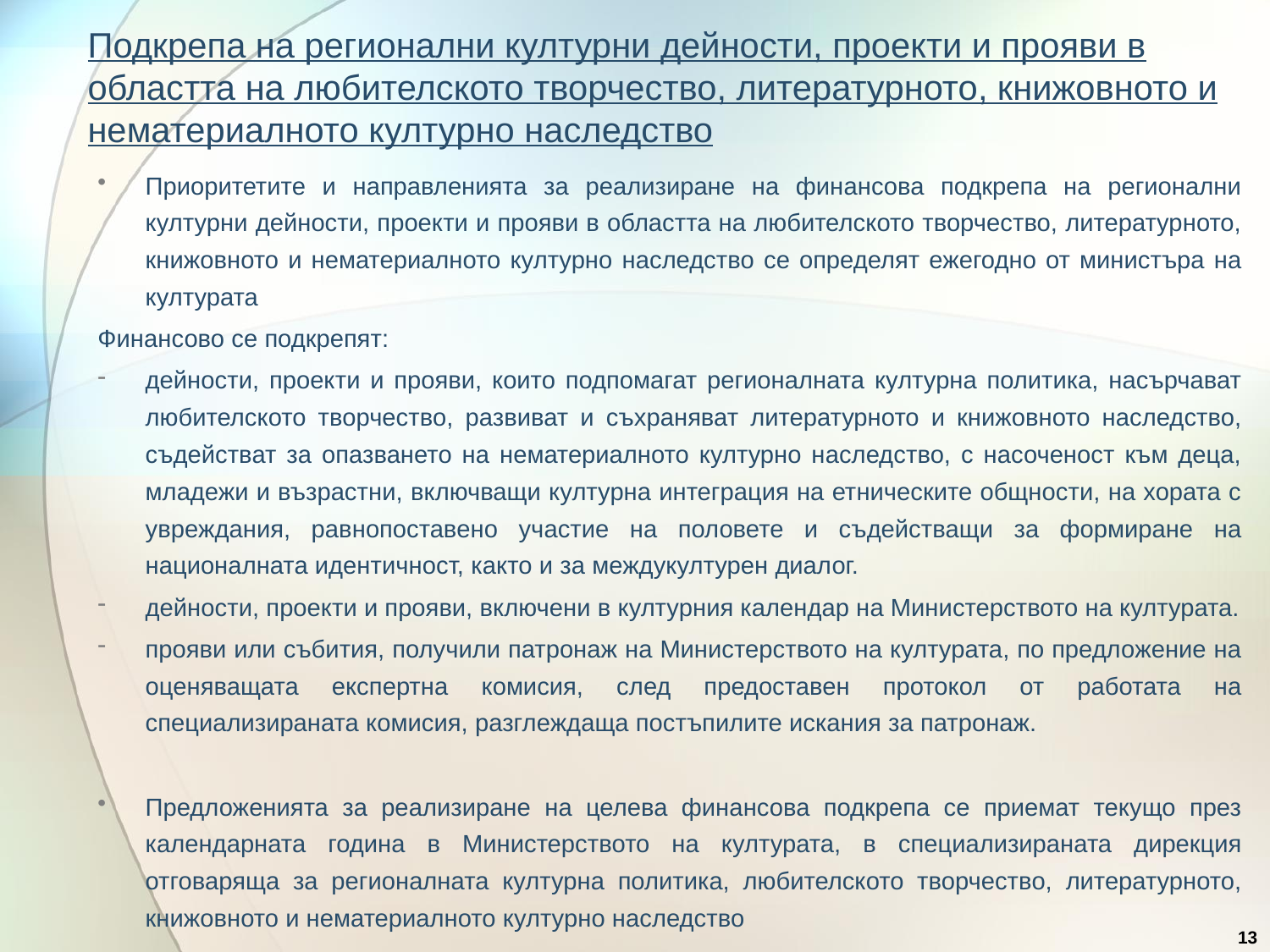

# Подкрепа на регионални културни дейности, проекти и прояви в областта на любителското творчество, литературното, книжовното и нематериалното културно наследство
Приоритетите и направленията за реализиране на финансова подкрепа на регионални културни дейности, проекти и прояви в областта на любителското творчество, литературното, книжовното и нематериалното културно наследство се определят ежегодно от министъра на културата
Финансово се подкрепят:
дейности, проекти и прояви, които подпомагат регионалната културна политика, насърчават любителското творчество, развиват и съхраняват литературното и книжовното наследство, съдействат за опазването на нематериалното културно наследство, с насоченост към деца, младежи и възрастни, включващи културна интеграция на етническите общности, на хората с увреждания, равнопоставено участие на половете и съдействащи за формиране на националната идентичност, както и за междукултурен диалог.
дейности, проекти и прояви, включени в културния календар на Министерството на културата.
прояви или събития, получили патронаж на Министерството на културата, по предложение на оценяващата експертна комисия, след предоставен протокол от работата на специализираната комисия, разглеждаща постъпилите искания за патронаж.

Предложенията за реализиране на целева финансова подкрепа се приемат текущо през календарната година в Министерството на културата, в специализираната дирекция отговаряща за регионалната културна политика, любителското творчество, литературното, книжовното и нематериалното културно наследство

13